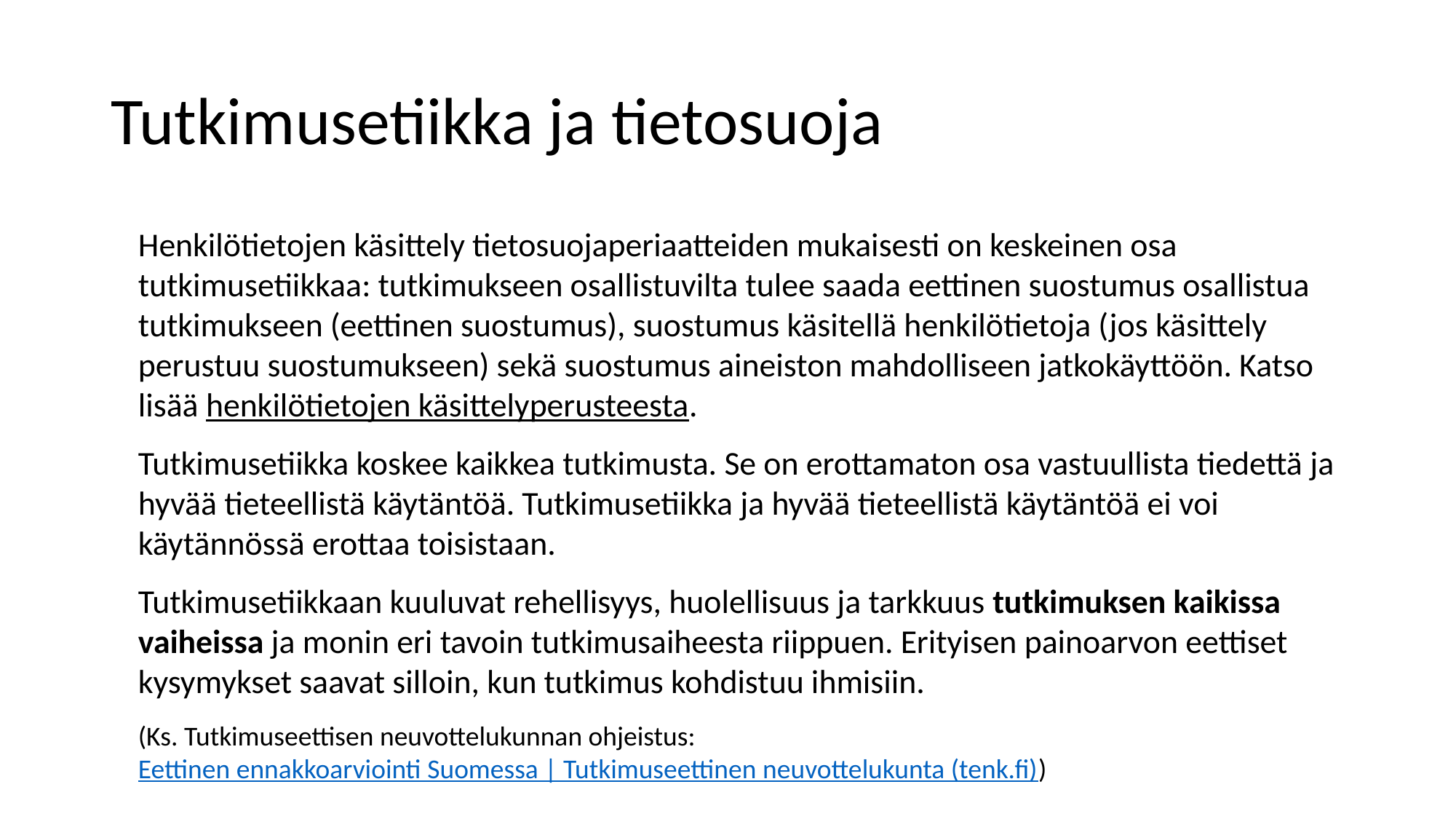

# Tutkimusetiikka ja tietosuoja
Henkilötietojen käsittely tietosuojaperiaatteiden mukaisesti on keskeinen osa tutkimusetiikkaa: tutkimukseen osallistuvilta tulee saada eettinen suostumus osallistua tutkimukseen (eettinen suostumus), suostumus käsitellä henkilötietoja (jos käsittely perustuu suostumukseen) sekä suostumus aineiston mahdolliseen jatkokäyttöön. Katso lisää henkilötietojen käsittelyperusteesta.
Tutkimusetiikka koskee kaikkea tutkimusta. Se on erottamaton osa vastuullista tiedettä ja hyvää tieteellistä käytäntöä. Tutkimusetiikka ja hyvää tieteellistä käytäntöä ei voi käytännössä erottaa toisistaan.
Tutkimusetiikkaan kuuluvat rehellisyys, huolellisuus ja tarkkuus tutkimuksen kaikissa vaiheissa ja monin eri tavoin tutkimusaiheesta riippuen. Erityisen painoarvon eettiset kysymykset saavat silloin, kun tutkimus kohdistuu ihmisiin.
(Ks. Tutkimuseettisen neuvottelukunnan ohjeistus: Eettinen ennakkoarviointi Suomessa | Tutkimuseettinen neuvottelukunta (tenk.fi))